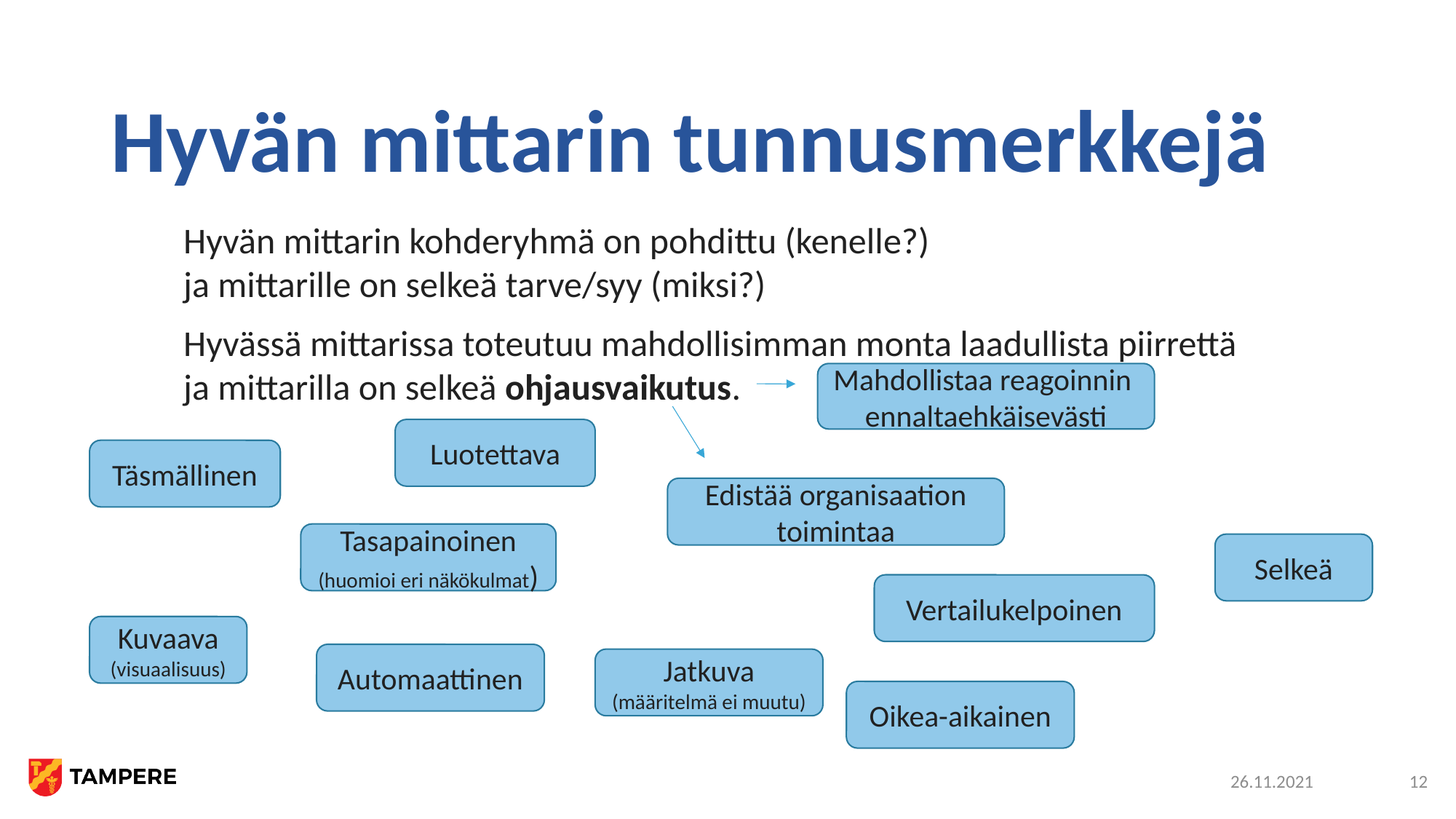

# Hyvän mittarin tunnusmerkkejä
Hyvän mittarin kohderyhmä on pohdittu (kenelle?)
ja mittarille on selkeä tarve/syy (miksi?)
Hyvässä mittarissa toteutuu mahdollisimman monta laadullista piirrettä ja mittarilla on selkeä ohjausvaikutus.
Mahdollistaa reagoinnin  ennaltaehkäisevästi
Luotettava
Täsmällinen
Edistää organisaation toimintaa
Tasapainoinen
(huomioi eri näkökulmat)
Selkeä
Vertailukelpoinen
Kuvaava
(visuaalisuus)
Automaattinen
Jatkuva
(määritelmä ei muutu)
Oikea-aikainen
26.11.2021
12